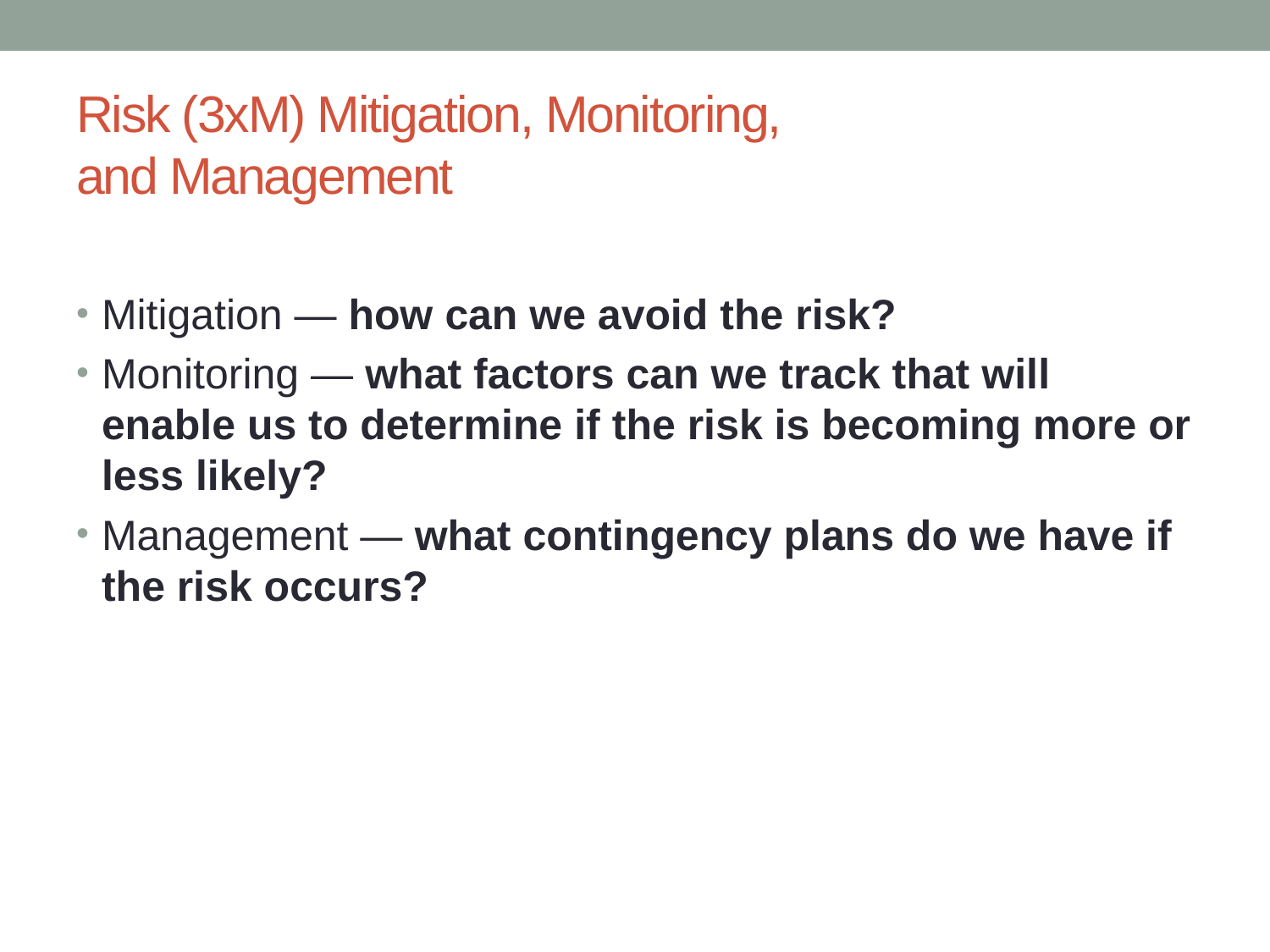

# Risk (3xM) Mitigation, Monitoring, and Management

Mitigation — how can we avoid the risk?
Monitoring — what factors can we track that will enable us to determine if the risk is becoming more or less likely?
Management — what contingency plans do we have if the risk occurs?